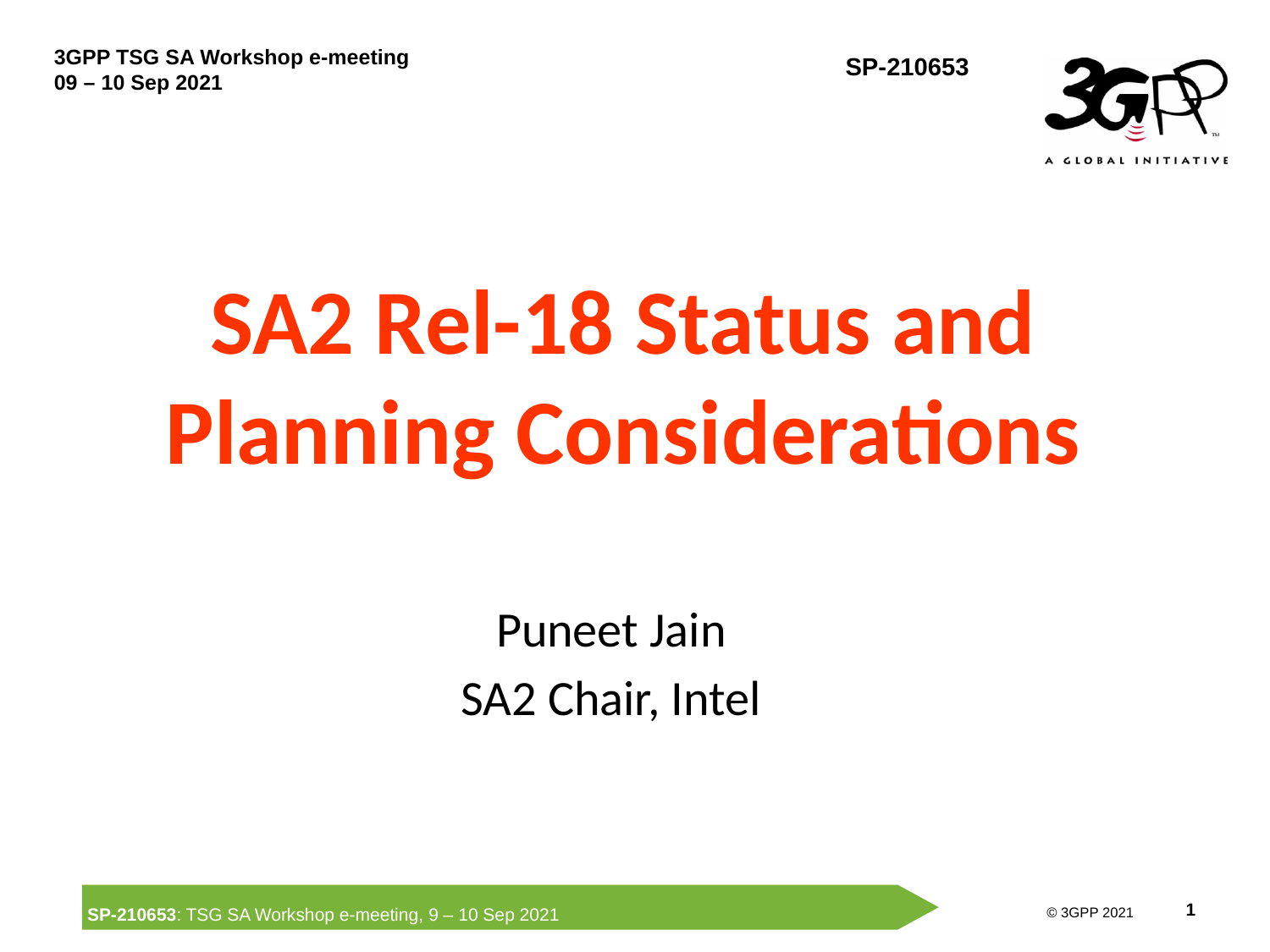

SA2 Rel-18 Status and
Planning Considerations

Puneet Jain
SA2 Chair, Intel